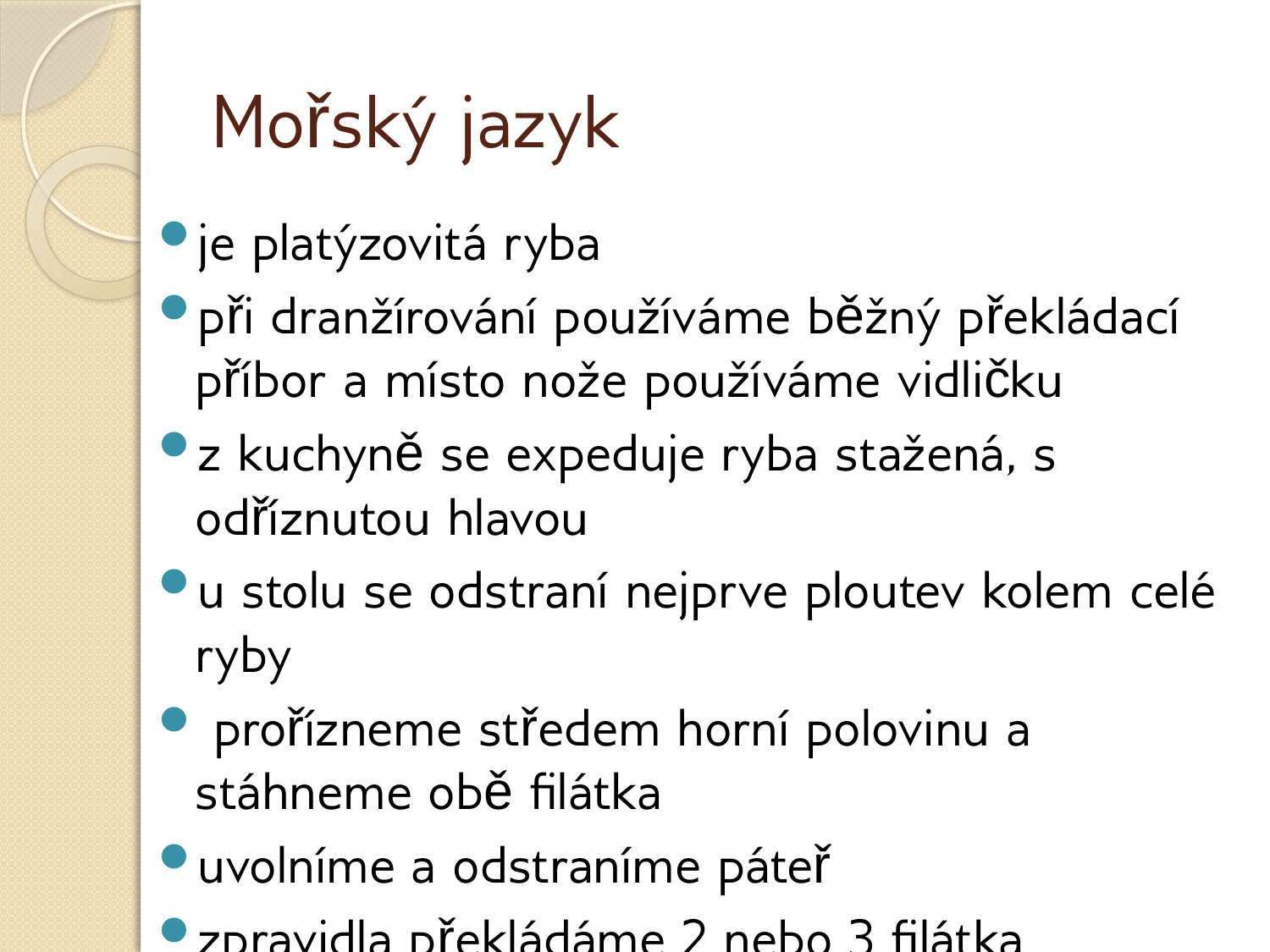

# Mořský jazyk
je platýzovitá ryba
při dranžírování používáme běžný překládací příbor a místo nože používáme vidličku
z kuchyně se expeduje ryba stažená, s odříznutou hlavou
u stolu se odstraní nejprve ploutev kolem celé ryby
 prořízneme středem horní polovinu a stáhneme obě filátka
uvolníme a odstraníme páteř
zpravidla překládáme 2 nebo 3 filátka